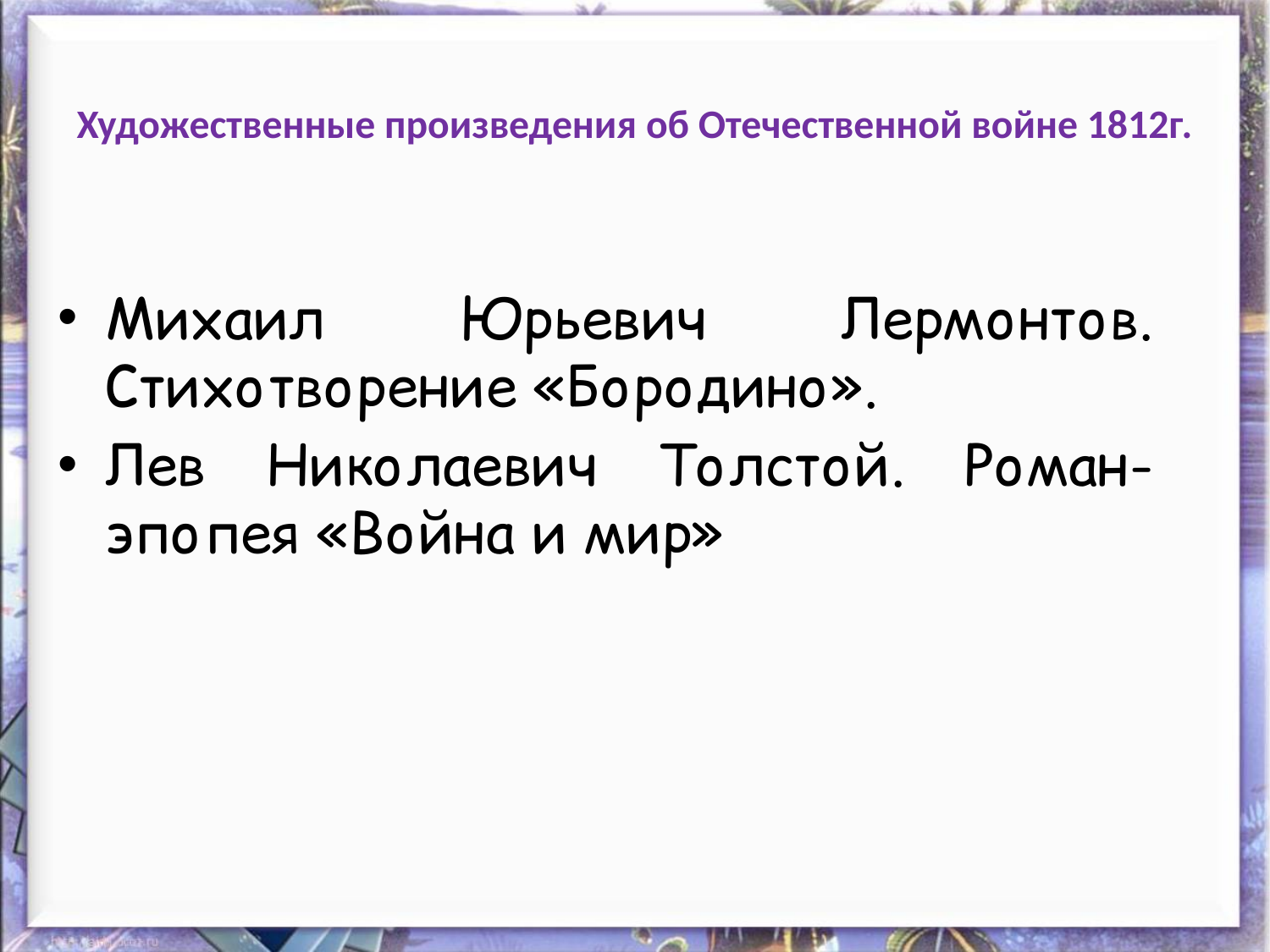

# Художественные произведения об Отечественной войне 1812г.
Михаил Юрьевич Лермонтов. Стихотворение «Бородино».
Лев Николаевич Толстой. Роман-эпопея «Война и мир»